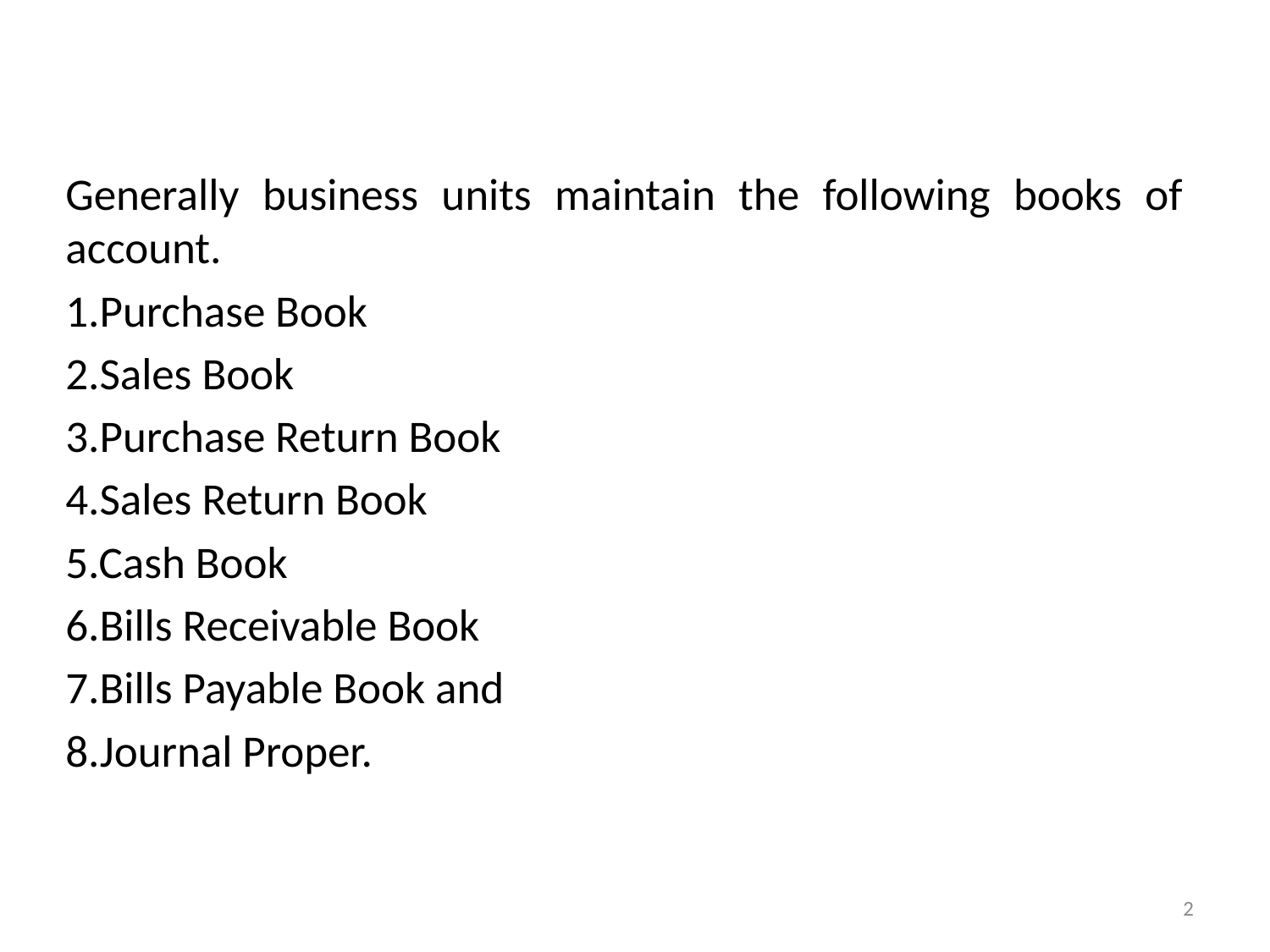

Generally business units maintain the following books of account.
1.Purchase Book
2.Sales Book
3.Purchase Return Book
4.Sales Return Book
5.Cash Book
6.Bills Receivable Book
7.Bills Payable Book and
8.Journal Proper.

2